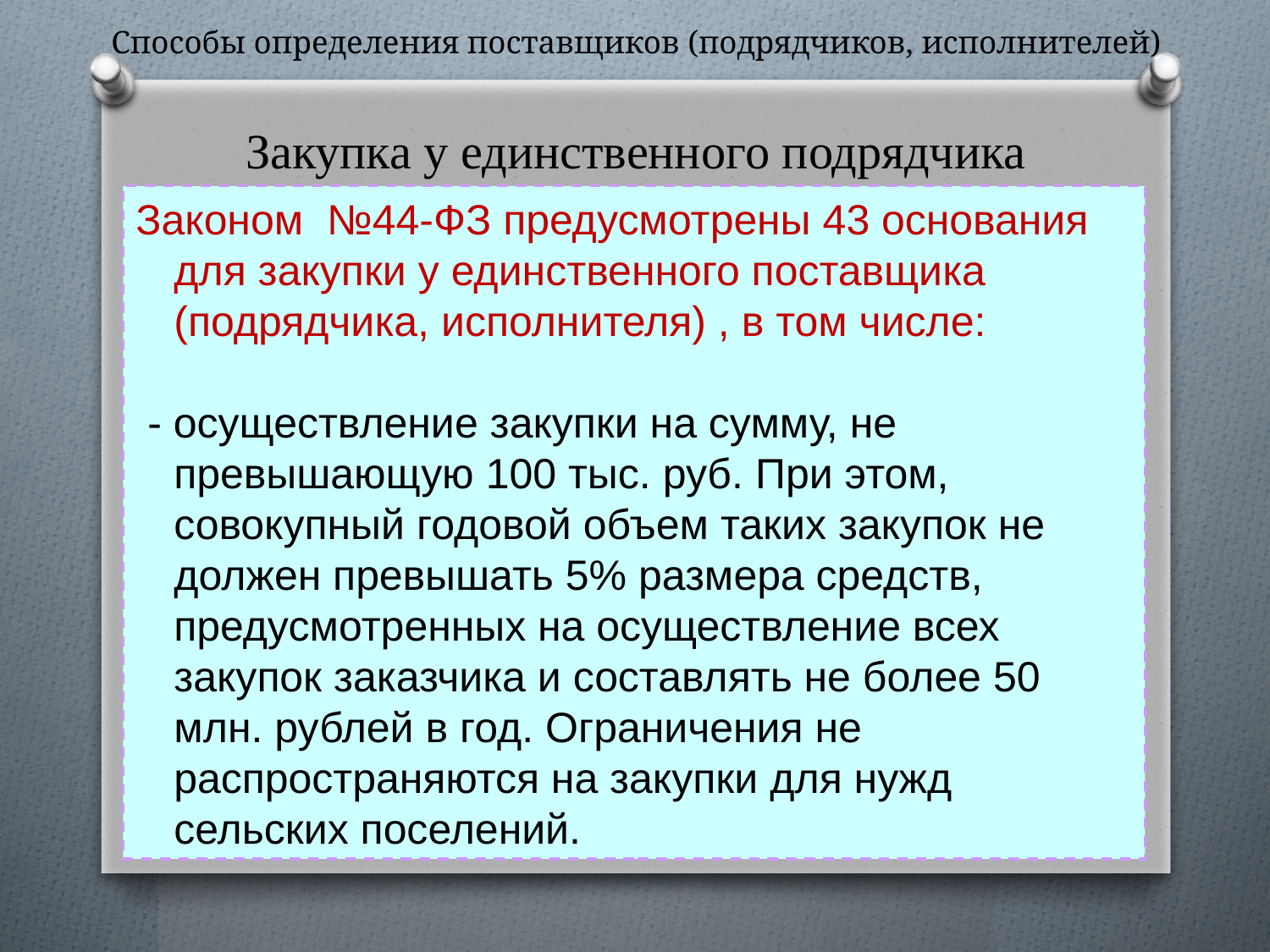

Способы определения поставщиков (подрядчиков, исполнителей)
Закупка у единственного подрядчика
Законом  №44-ФЗ предусмотрены 43 основания для закупки у единственного поставщика (подрядчика, исполнителя) , в том числе:

 - осуществление закупки на сумму, не превышающую 100 тыс. руб. При этом, совокупный годовой объем таких закупок не должен превышать 5% размера средств, предусмотренных на осуществление всех закупок заказчика и составлять не более 50 млн. рублей в год. Ограничения не распространяются на закупки для нужд сельских поселений.